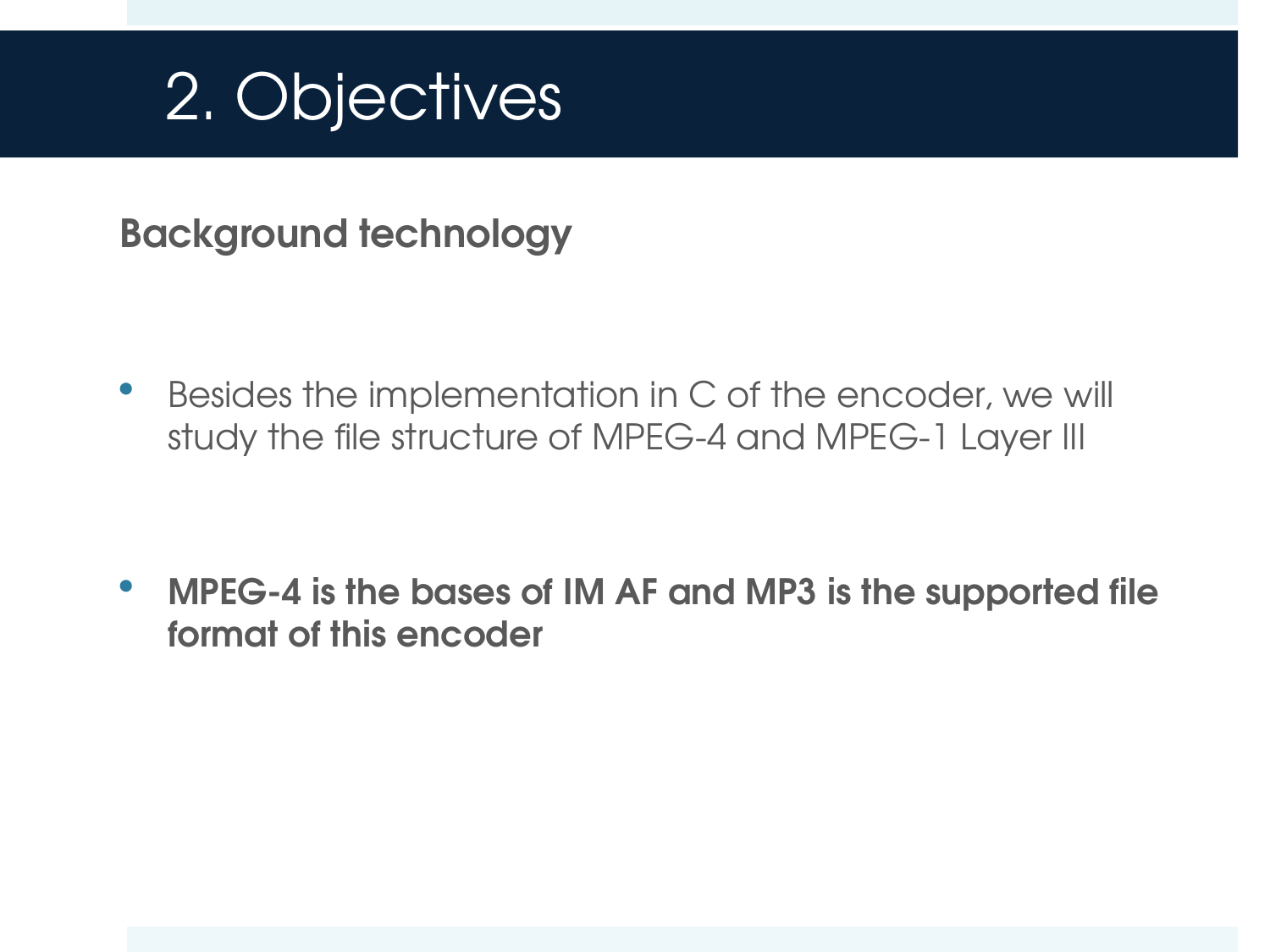

# 2. Objectives
Background technology

Besides the implementation in C of the encoder, we will study the file structure of MPEG-4 and MPEG-1 Layer III

MPEG-4 is the bases of IM AF and MP3 is the supported file format of this encoder